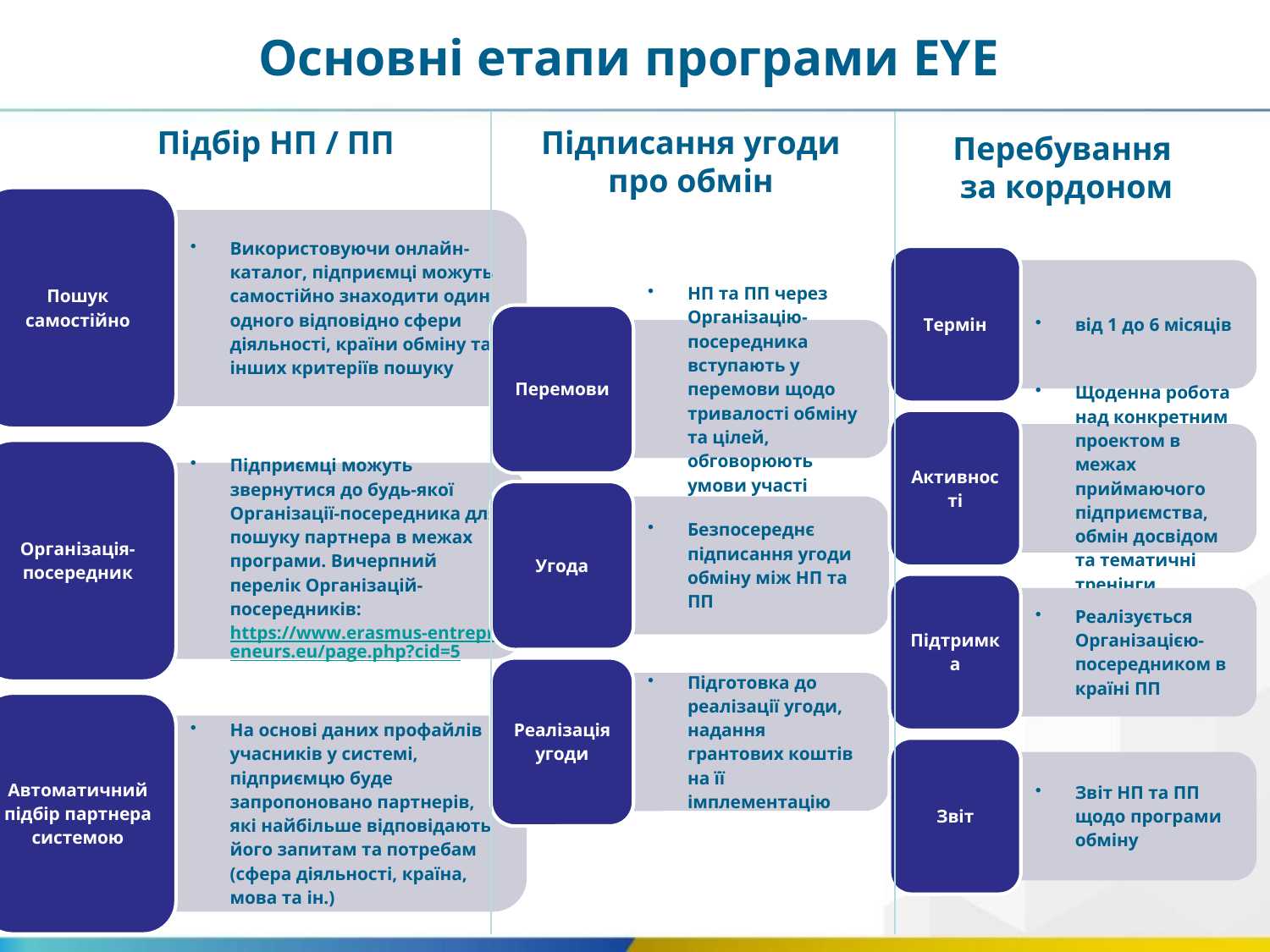

Основні етапи програми EYE
Підбір НП / ПП
Підписання угоди
про обмін
Перебування
за кордоном
На основі даних профайлів учасників у системі, підприємцю буде запропоновано партнерів, які найбільше відповідають його запитам та потребам (сфера діяльності, країна, мова та ін.)
Автоматичний підбір партнера системою
Підприємці можуть звернутися до будь-якої Організації-посередника для пошуку партнера в межах програми. Вичерпний перелік Організацій-посередників: https://www.erasmus-entrepreneurs.eu/page.php?cid=5
Організація-посередник
Використовуючи онлайн-каталог, підприємці можуть самостійно знаходити один одного відповідно сфери діяльності, країни обміну та інших критеріїв пошуку
Пошук самостійно
Реалізується Організацією-посередником в країні ПП
Підтримка
Щоденна робота над конкретним проектом в межах приймаючого підприємства, обмін досвідом та тематичні тренінги
Активності
від 1 до 6 місяців
Термін
Звіт
Звіт НП та ПП щодо програми обміну
Підготовка до реалізації угоди, надання грантових коштів на її імплементацію
Реалізація угоди
Безпосереднє підписання угоди обміну між НП та ПП
Угода
НП та ПП через Організацію-посередника вступають у перемови щодо тривалості обміну та цілей, обговорюють умови участі
Перемови